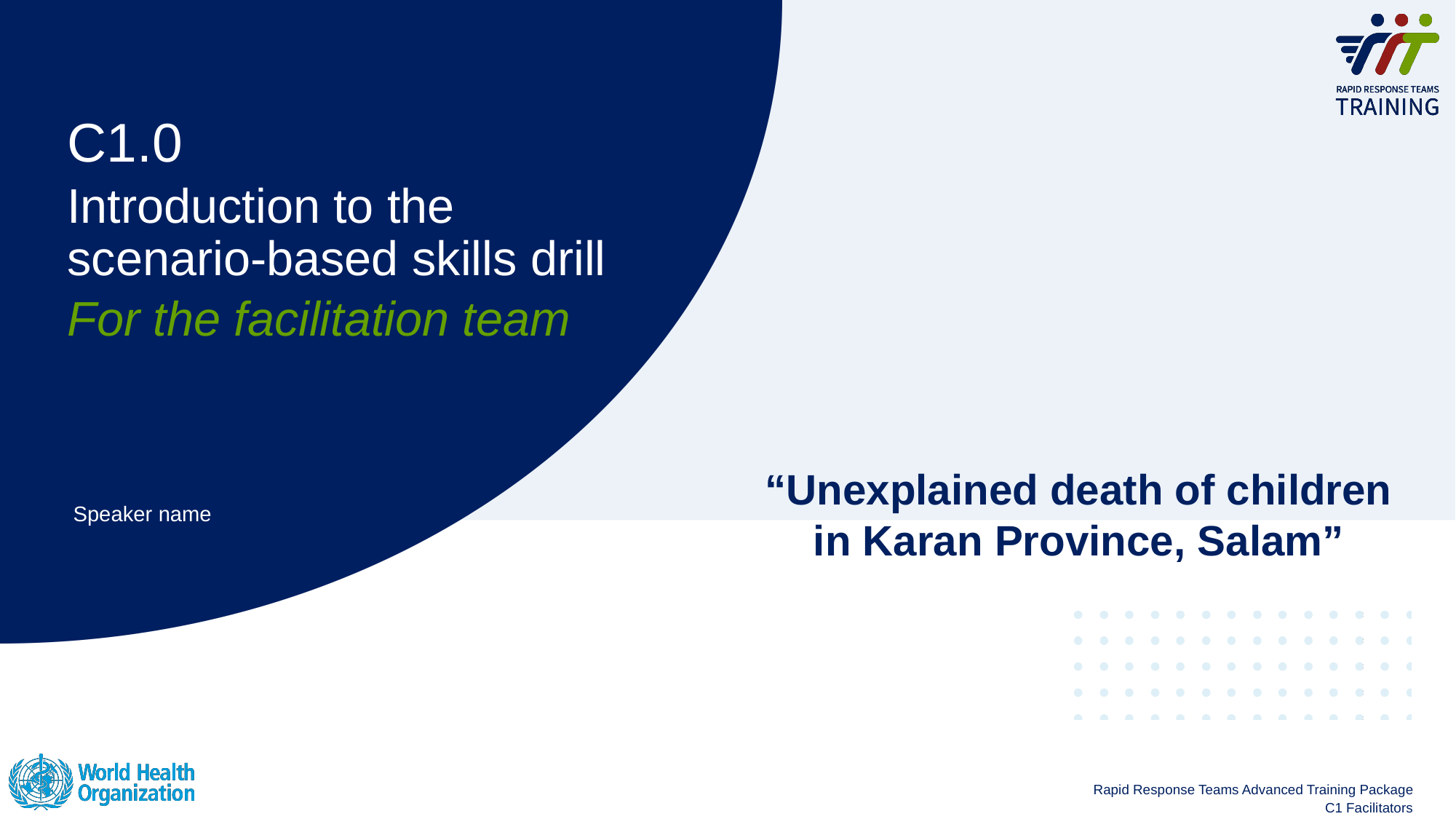

C1.0
Introduction to the scenario-based skills drill
For the facilitation team
“Unexplained death of children in Karan Province, Salam”
Speaker name